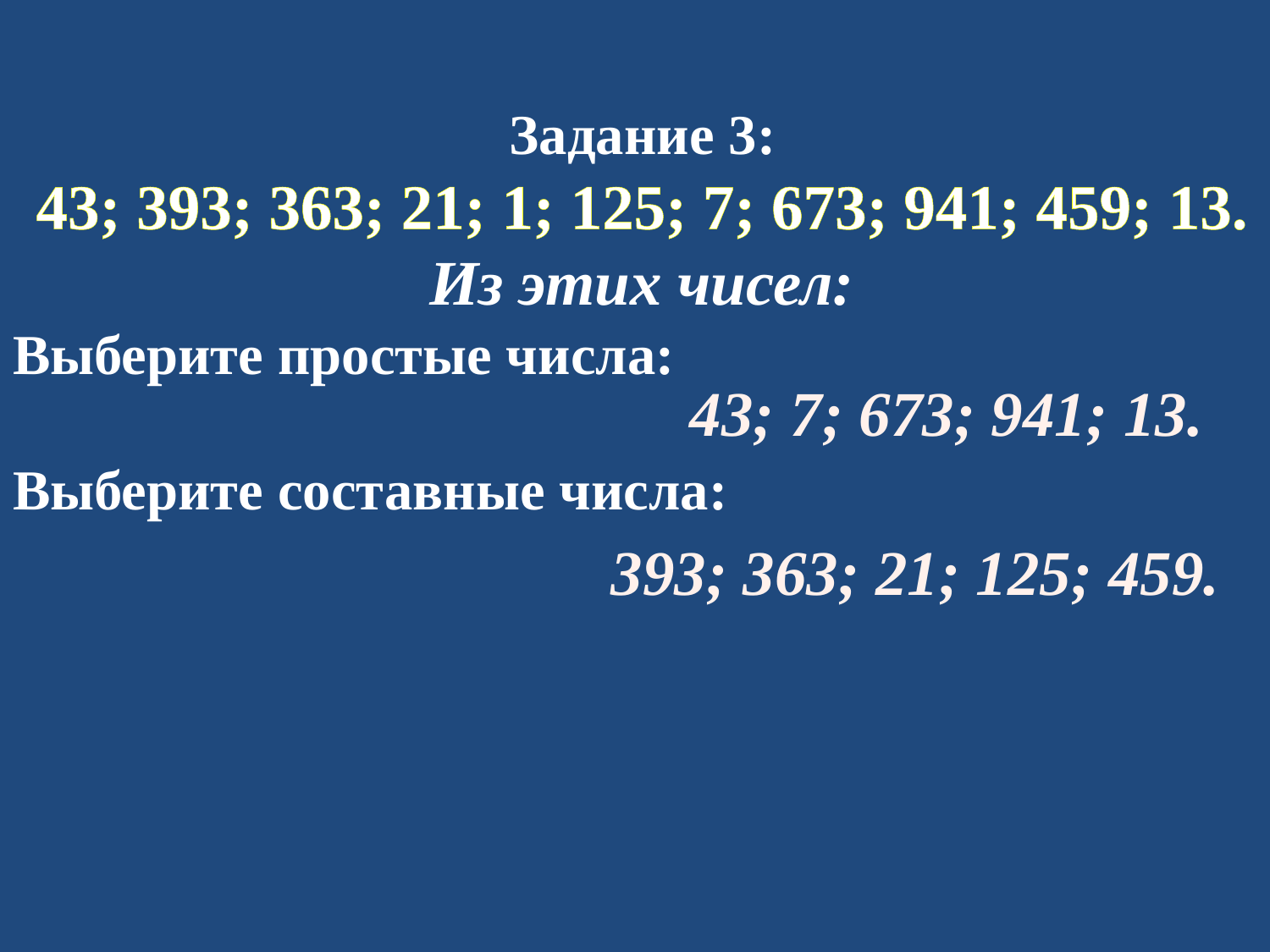

Задание 3:
43; 393; 363; 21; 1; 125; 7; 673; 941; 459; 13.
Из этих чисел:
Выберите простые числа:

Выберите составные числа:
43; 7; 673; 941; 13.
393; 363; 21; 125; 459.